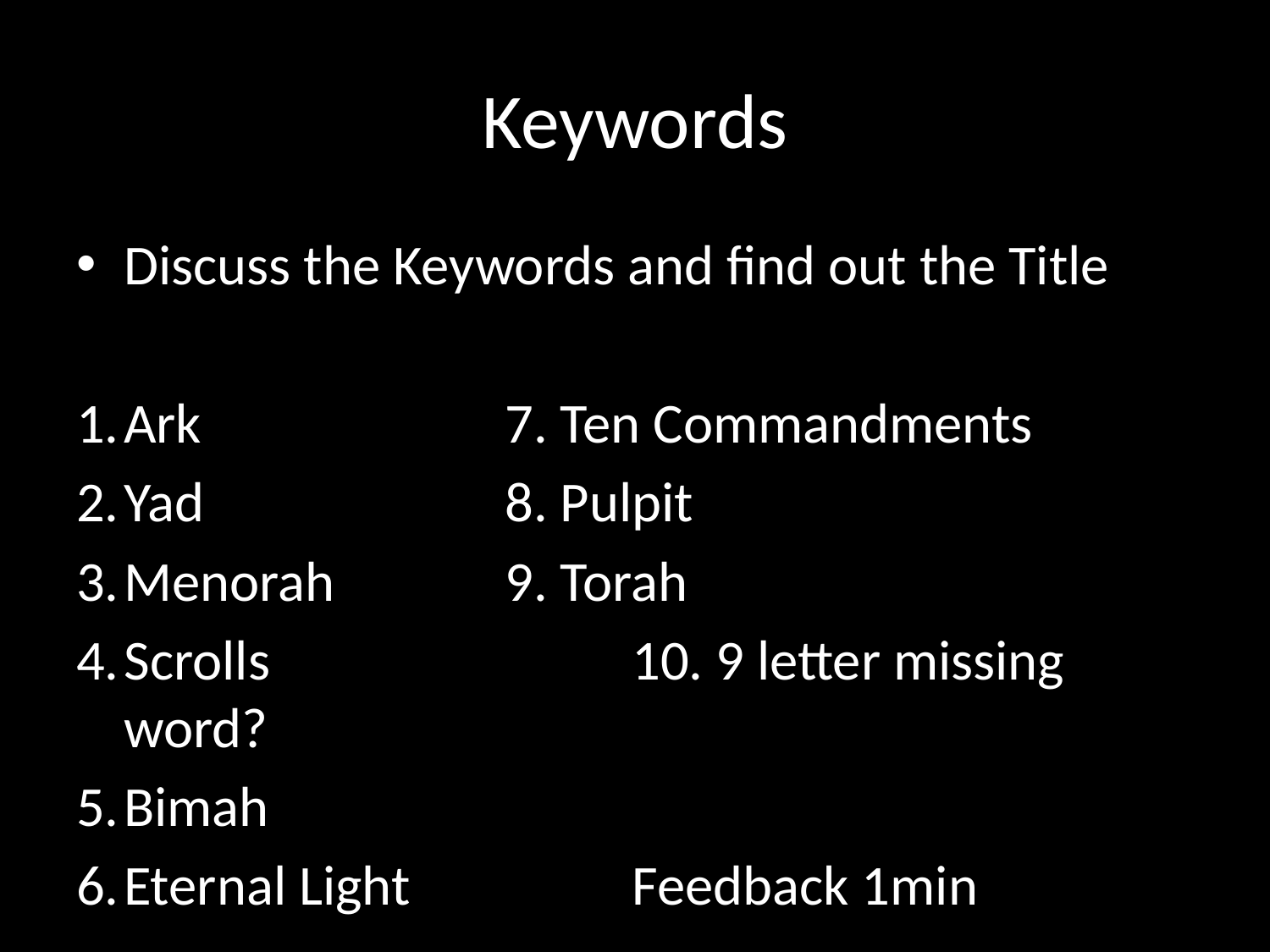

# Keywords
Discuss the Keywords and find out the Title

Ark			7. Ten Commandments
Yad			8. Pulpit
Menorah		9. Torah
Scrolls			10. 9 letter missing word?
Bimah
Eternal Light		Feedback 1min